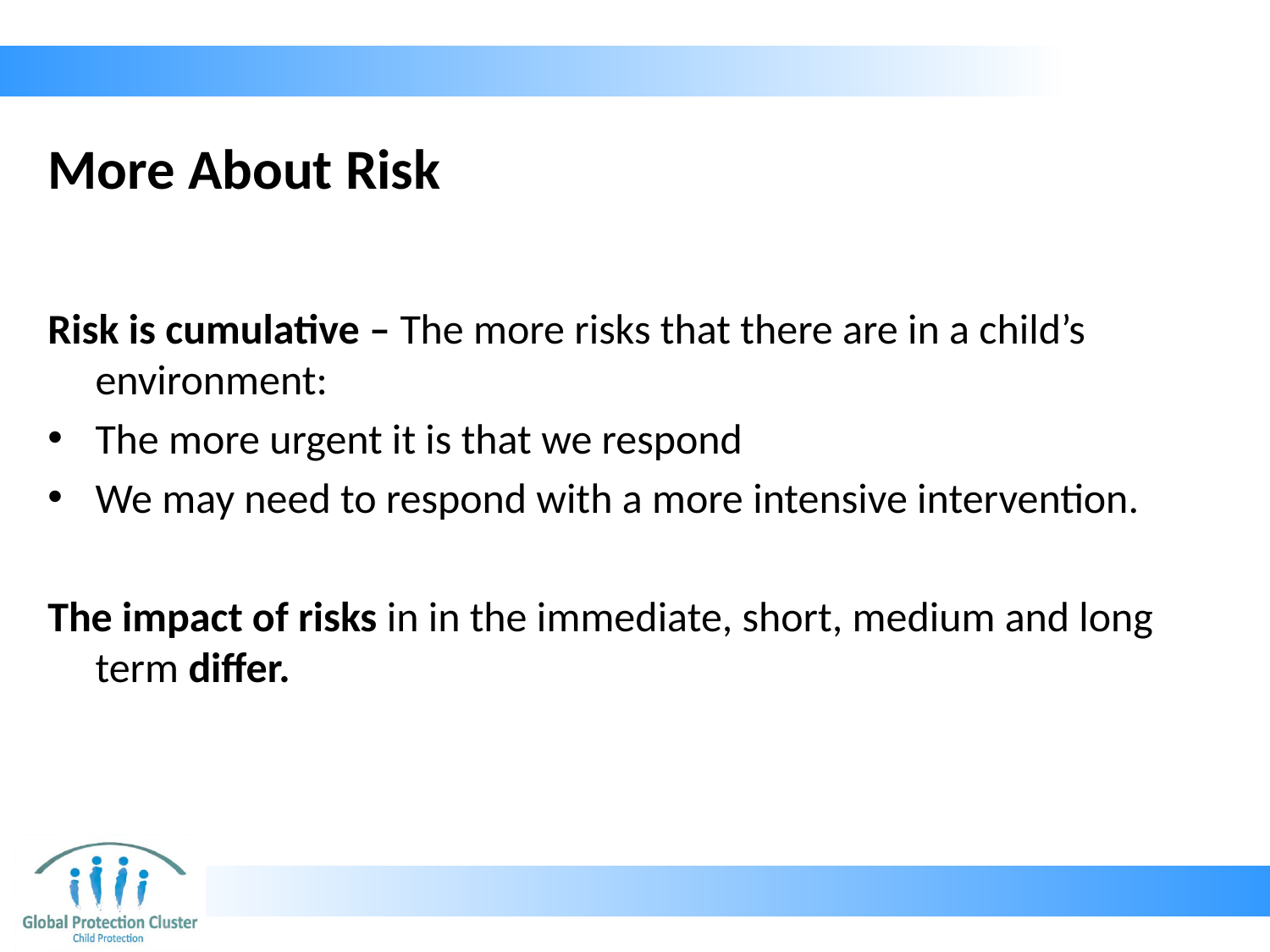

# More About Risk

Risk is cumulative – The more risks that there are in a child’s environment:
The more urgent it is that we respond
We may need to respond with a more intensive intervention.

The impact of risks in in the immediate, short, medium and long term differ.